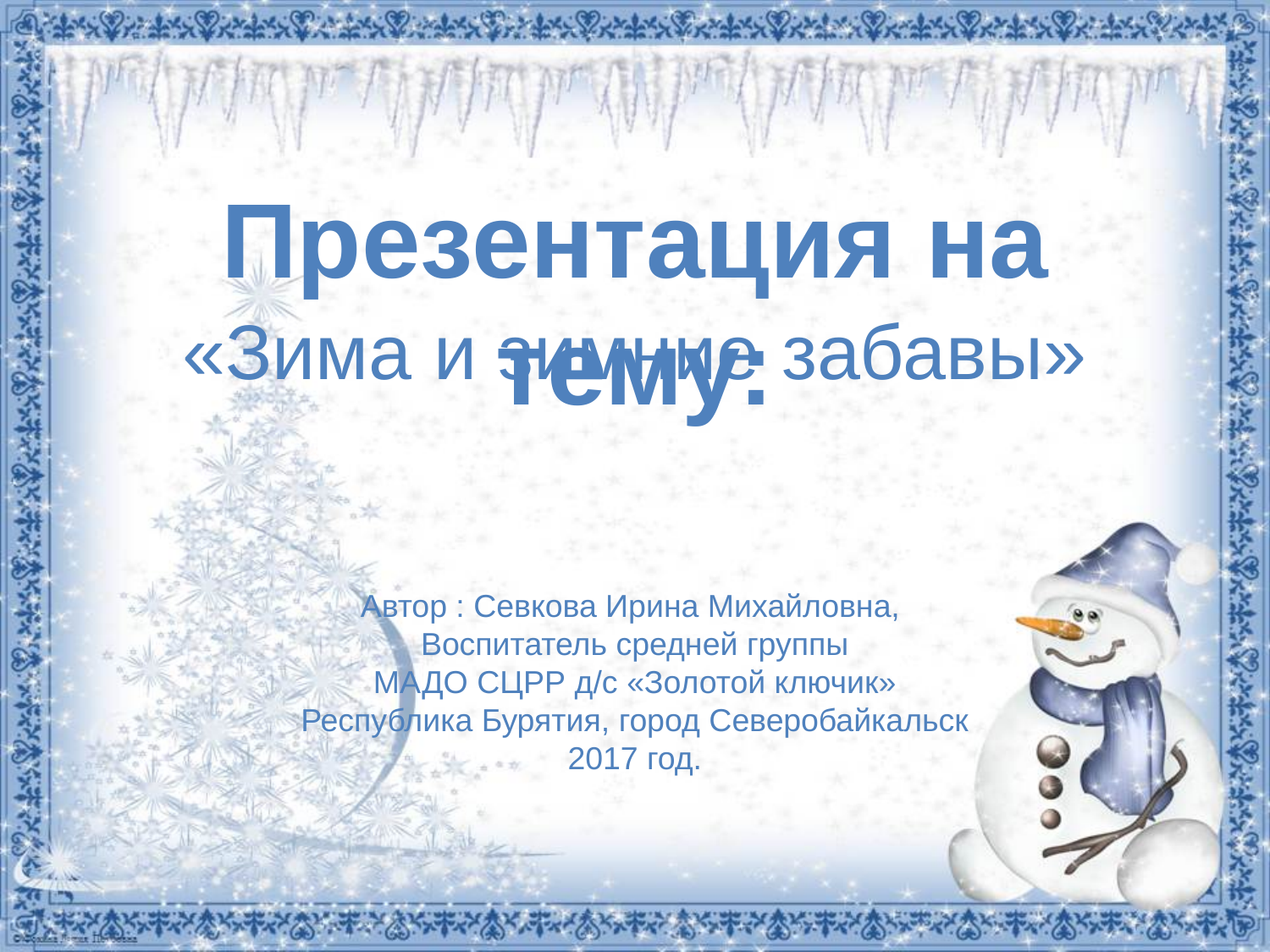

Презентация на тему:
«Зима и зимние забавы»

Автор : Севкова Ирина Михайловна,
Воспитатель средней группы
МАДО СЦРР д/с «Золотой ключик»
Республика Бурятия, город Северобайкальск
2017 год.